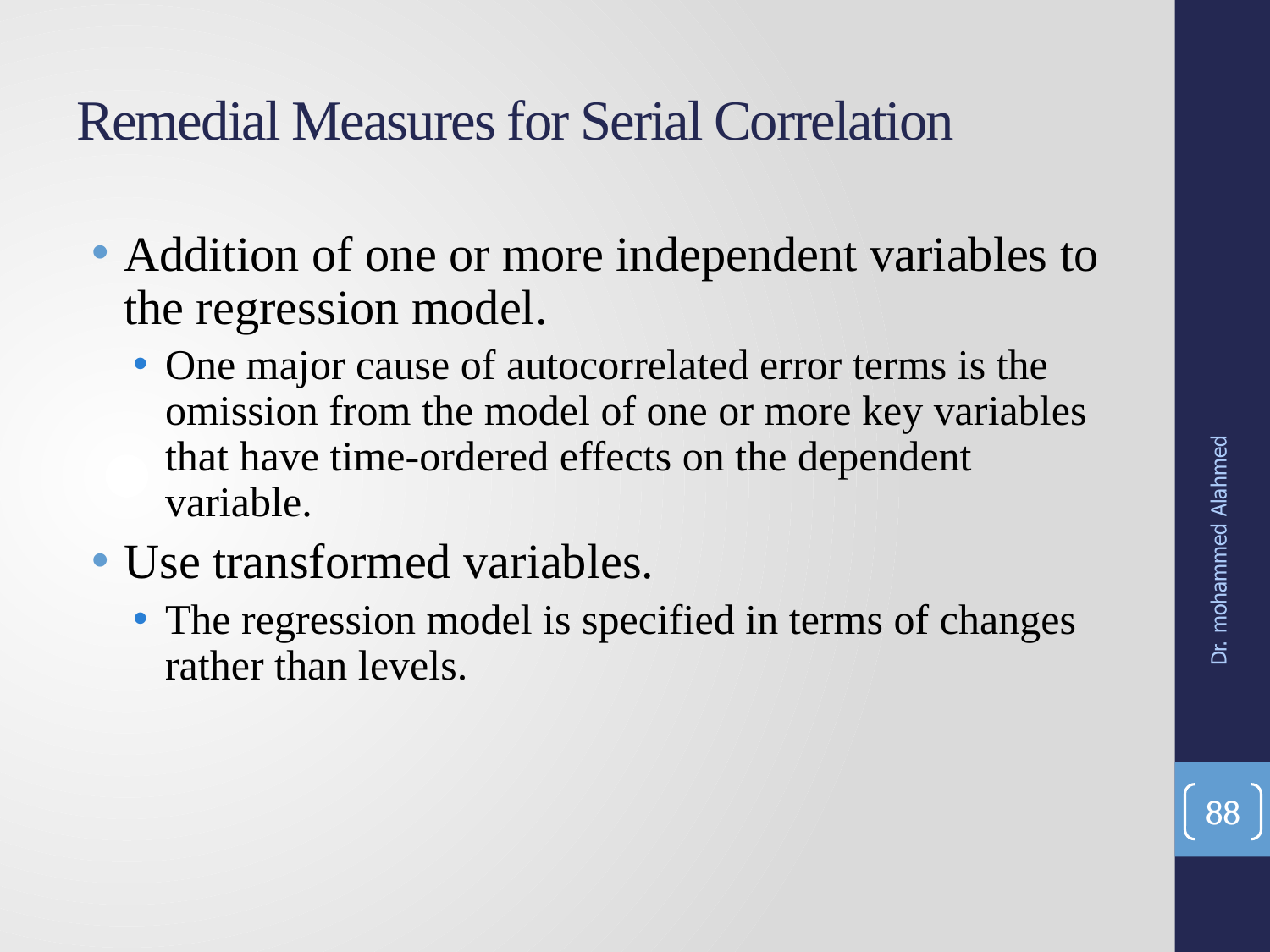

# Remedial Measures for Serial Correlation
Addition of one or more independent variables to the regression model.
One major cause of autocorrelated error terms is the omission from the model of one or more key variables that have time-ordered effects on the dependent variable.
Use transformed variables.
The regression model is specified in terms of changes rather than levels.

Dr. mohammed Alahmed
88